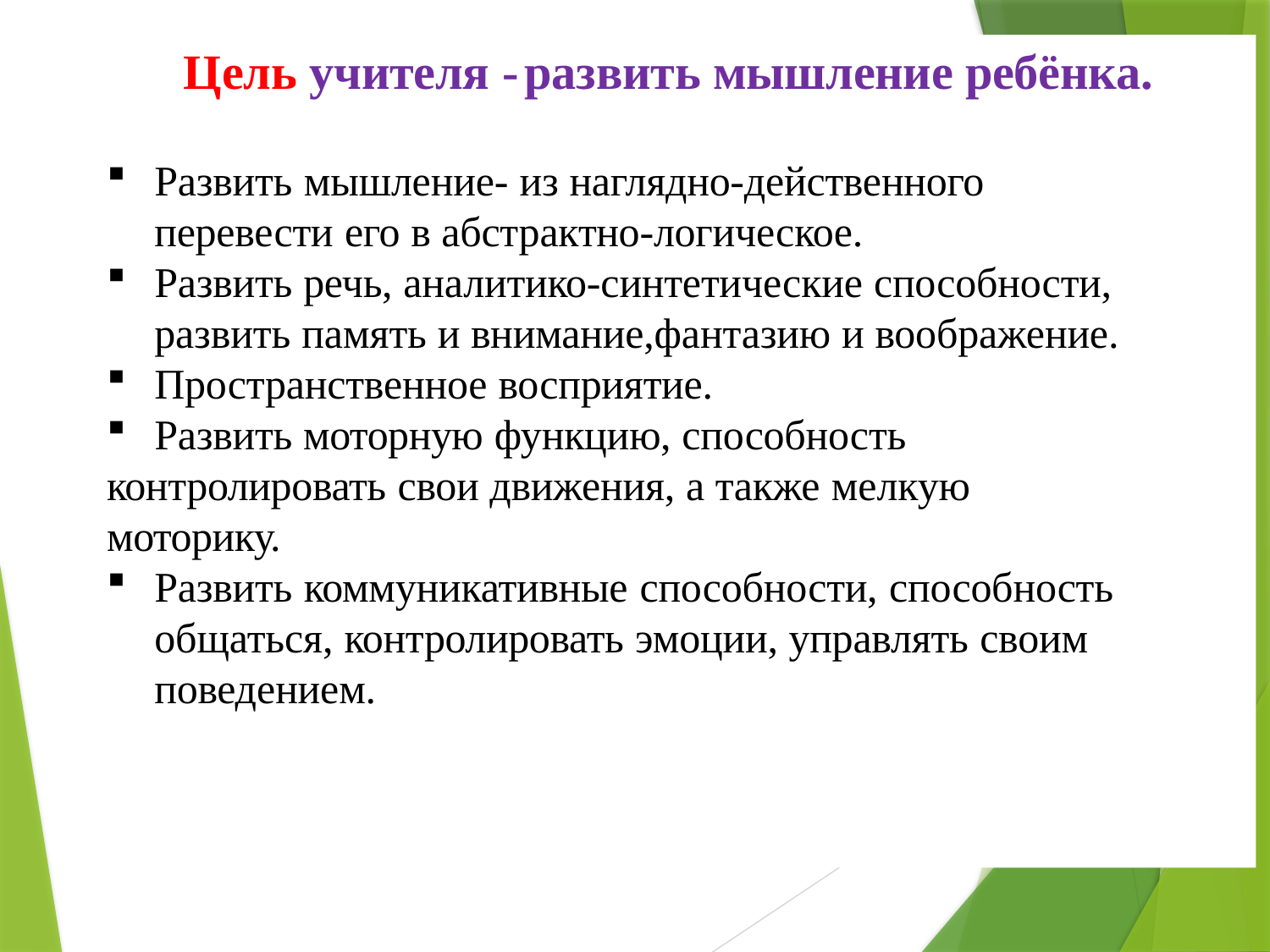

Цель учителя -	развить мышление ребёнка.

Развить мышление- из наглядно-действенного  перевести его в абстрактно-логическое.
Развить речь, аналитико-синтетические способности,  развить память и внимание,фантазию и воображение.
Пространственное восприятие.
Развить моторную функцию, способность
контролировать свои движения, а также мелкую  моторику.
Развить коммуникативные способности, способность  общаться, контролировать эмоции, управлять своим  поведением.